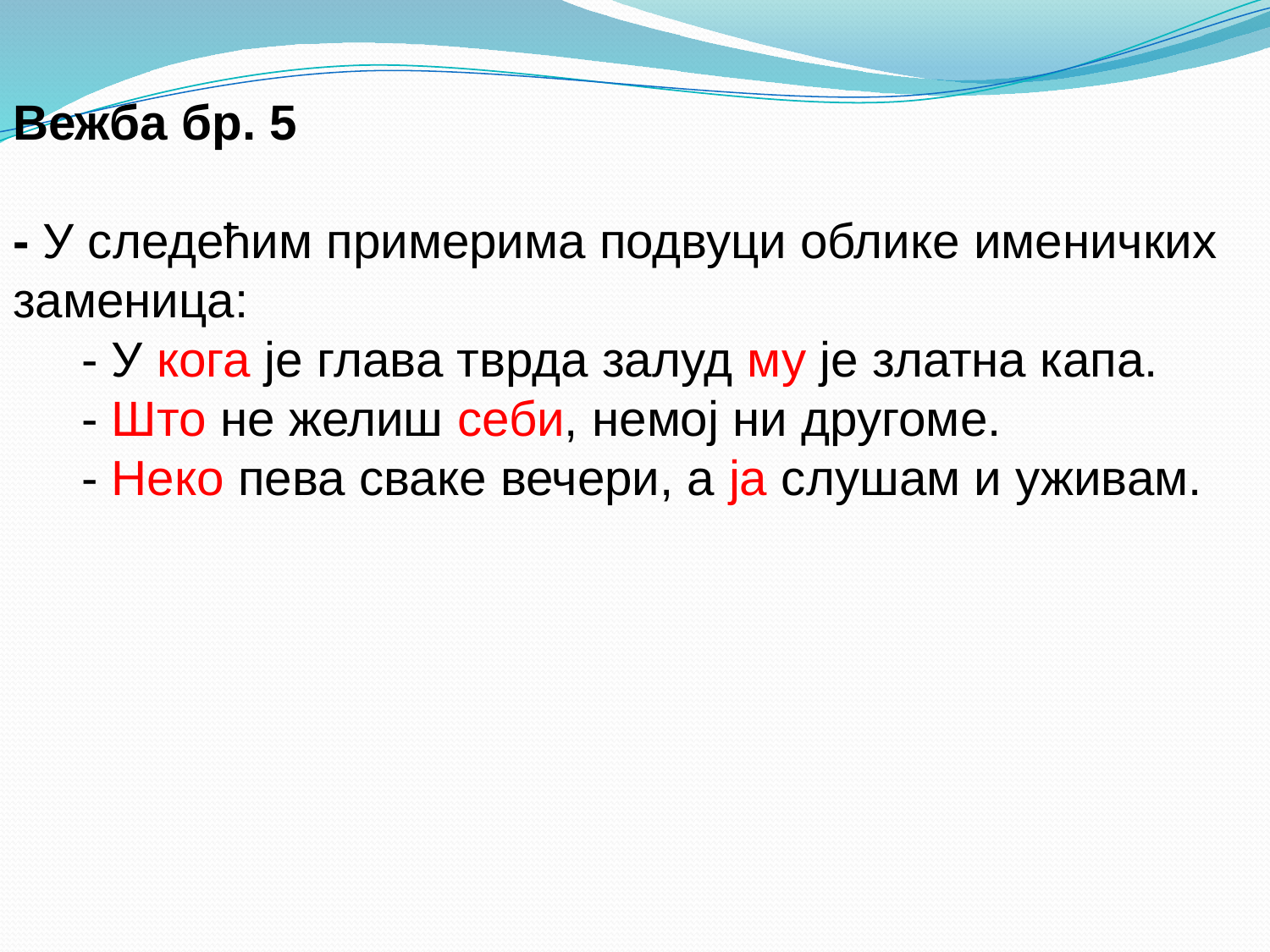

Вежба бр. 5

- У следећим примерима подвуци облике именичких заменица:
     - У кога је глава тврда залуд му је златна капа.
     - Што не желиш себи, немој ни другоме.
     - Неко пева сваке вечери, а ја слушам и уживам.